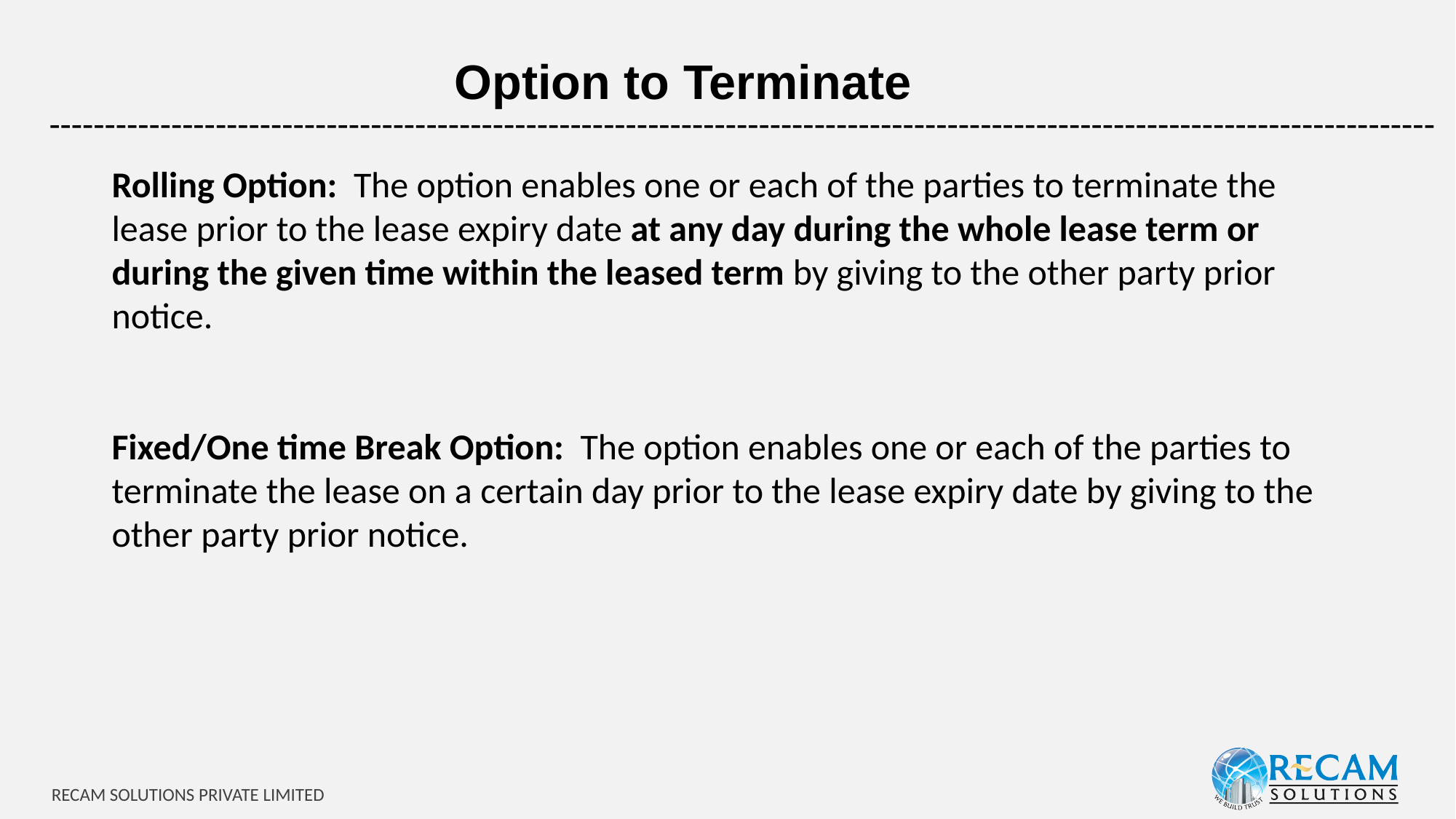

Option to Terminate
-----------------------------------------------------------------------------------------------------------------------------
Rolling Option:  The option enables one or each of the parties to terminate the lease prior to the lease expiry date at any day during the whole lease term or during the given time within the leased term by giving to the other party prior notice.

Fixed/One time Break Option:  The option enables one or each of the parties to terminate the lease on a certain day prior to the lease expiry date by giving to the other party prior notice.

RECAM SOLUTIONS PRIVATE LIMITED